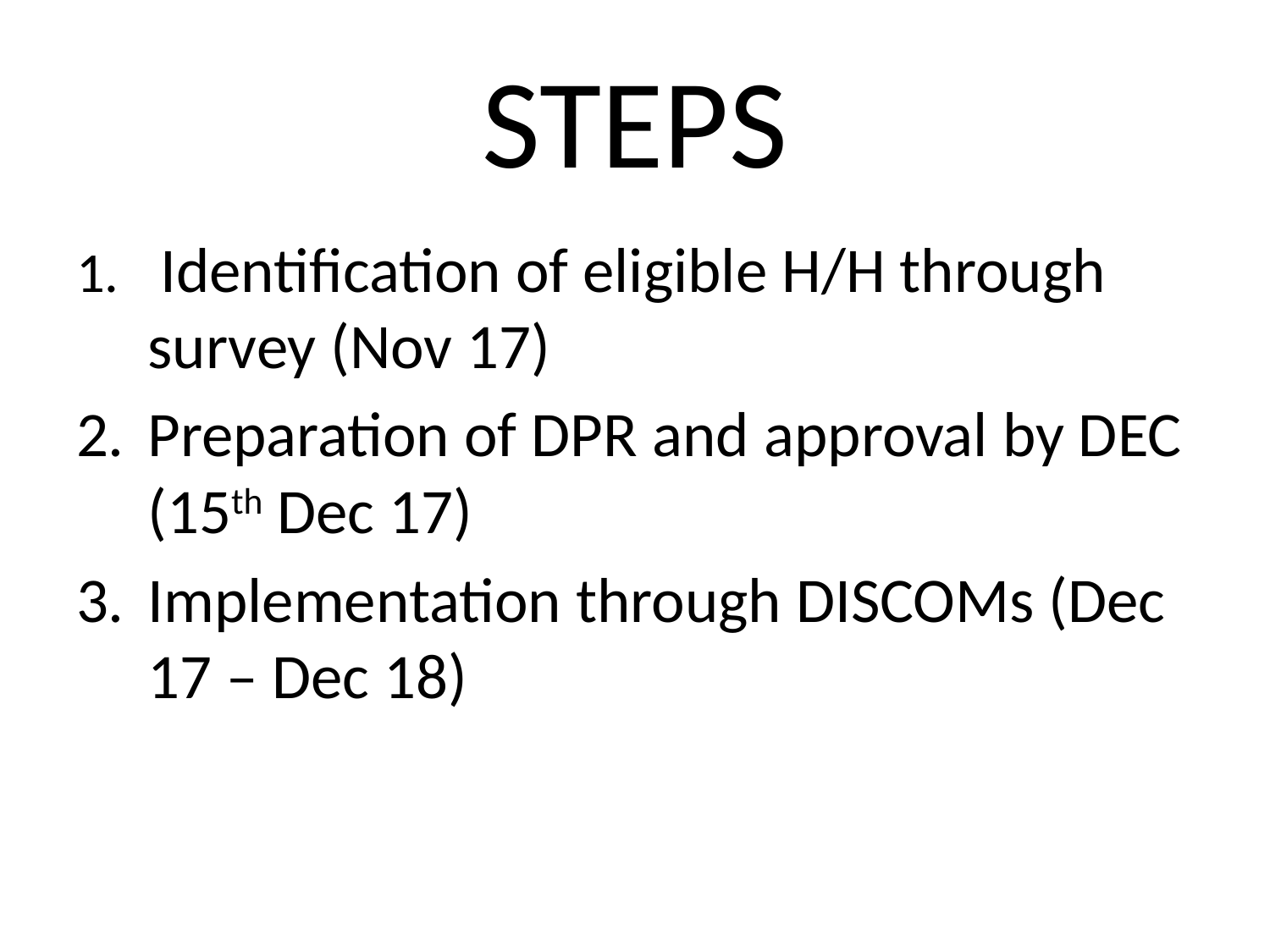

# STEPS
 Identification of eligible H/H through survey (Nov 17)
Preparation of DPR and approval by DEC (15th Dec 17)
Implementation through DISCOMs (Dec 17 – Dec 18)